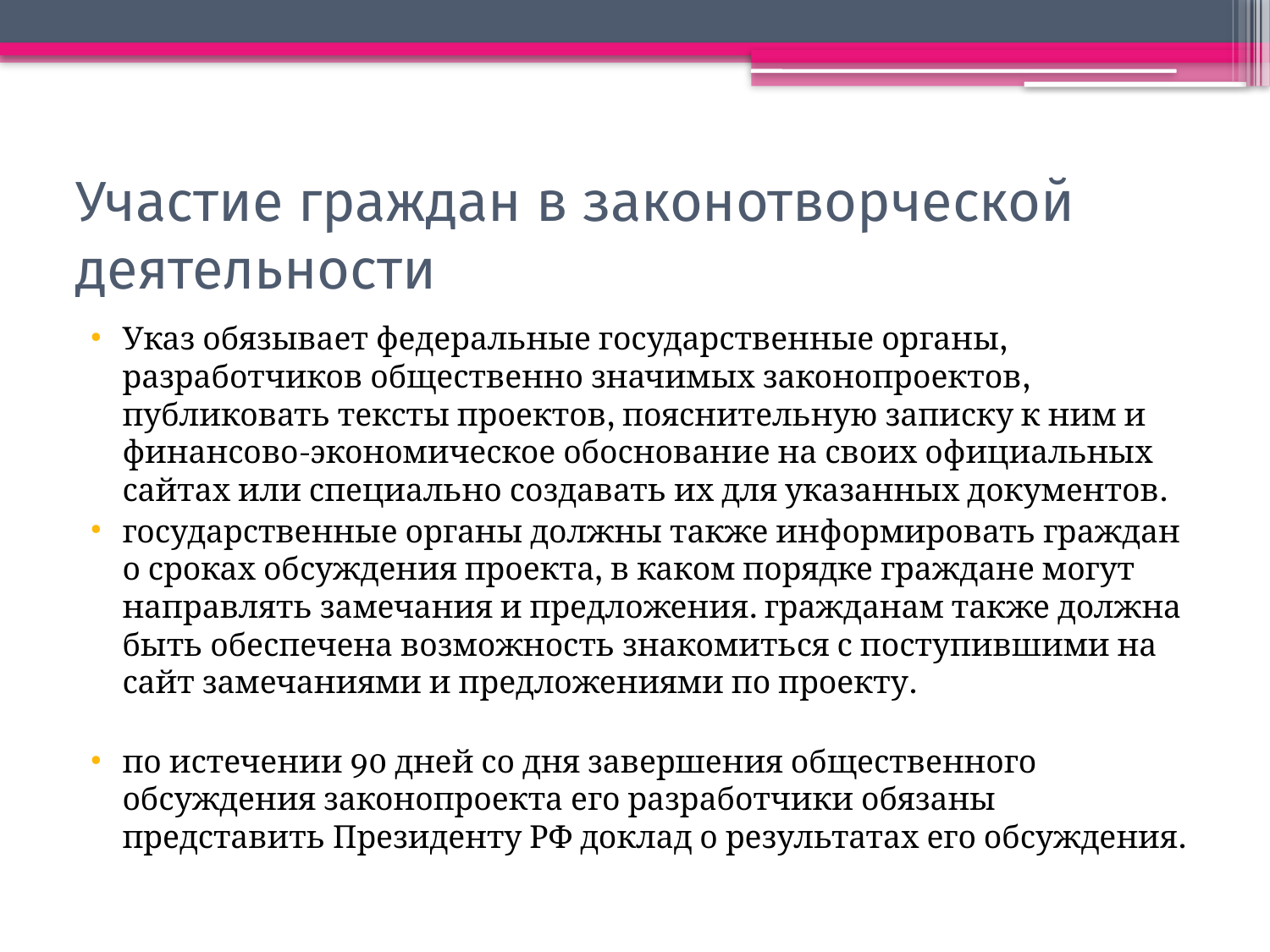

# Участие граждан в законотворческой деятельности
Указ обязывает федеральные государственные органы, разработчиков общественно значимых законопроектов, публиковать тексты проектов, пояснительную записку к ним и финансово-экономическое обоснование на своих официальных сайтах или специально создавать их для указанных документов.
государственные органы должны также информировать граждан о сроках обсуждения проекта, в каком порядке граждане могут направлять замечания и предложения. гражданам также должна быть обеспечена возможность знакомиться с поступившими на сайт замечаниями и предложениями по проекту.​
по истечении 90 дней со дня завершения общественного обсуждения законопроекта его разработчики обязаны представить Президенту РФ доклад о результатах его обсуждения.